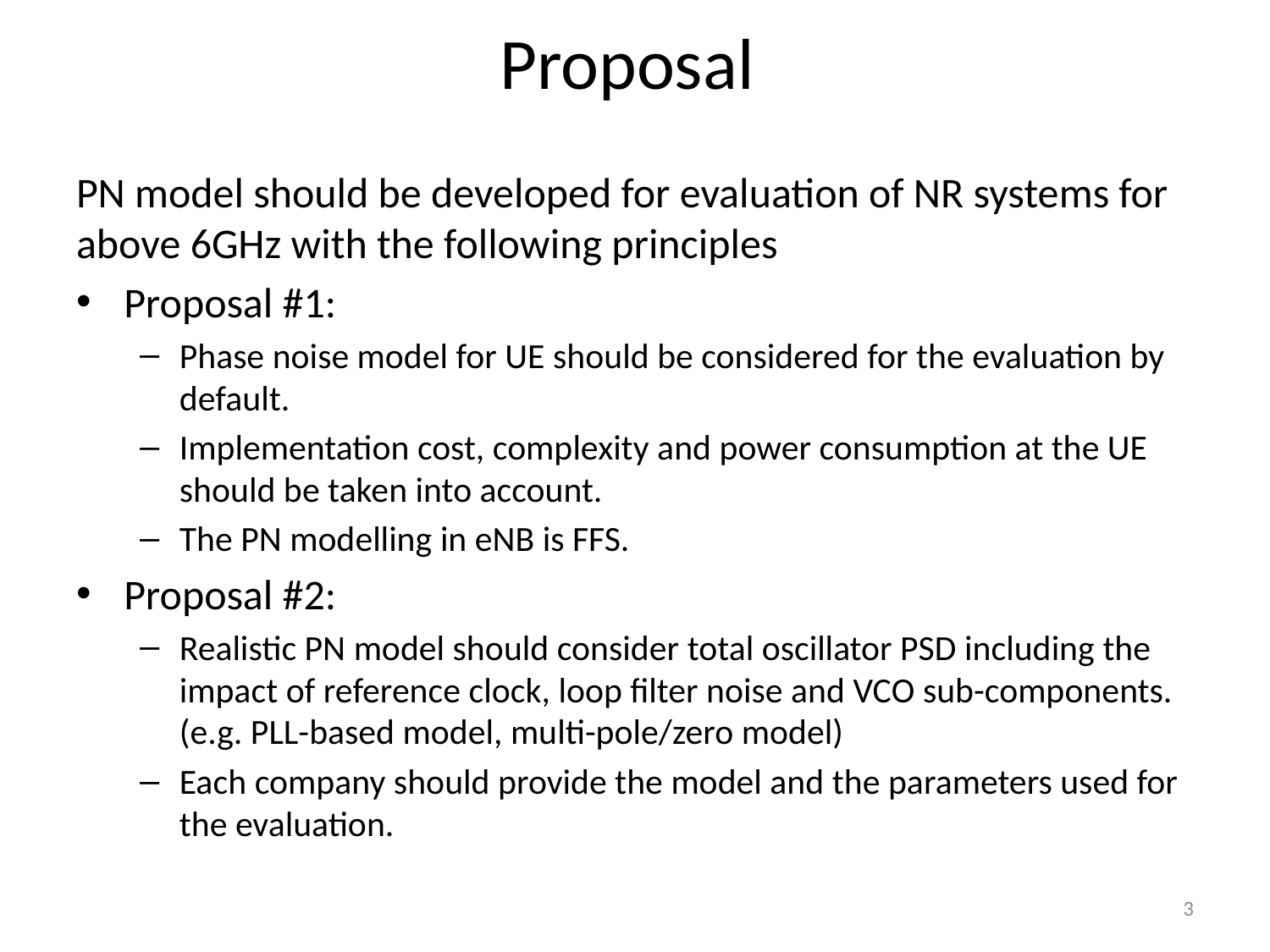

# Proposal
PN model should be developed for evaluation of NR systems for above 6GHz with the following principles
Proposal #1:
Phase noise model for UE should be considered for the evaluation by default.
Implementation cost, complexity and power consumption at the UE should be taken into account.
The PN modelling in eNB is FFS.
Proposal #2:
Realistic PN model should consider total oscillator PSD including the impact of reference clock, loop filter noise and VCO sub-components. (e.g. PLL-based model, multi-pole/zero model)
Each company should provide the model and the parameters used for the evaluation.
3